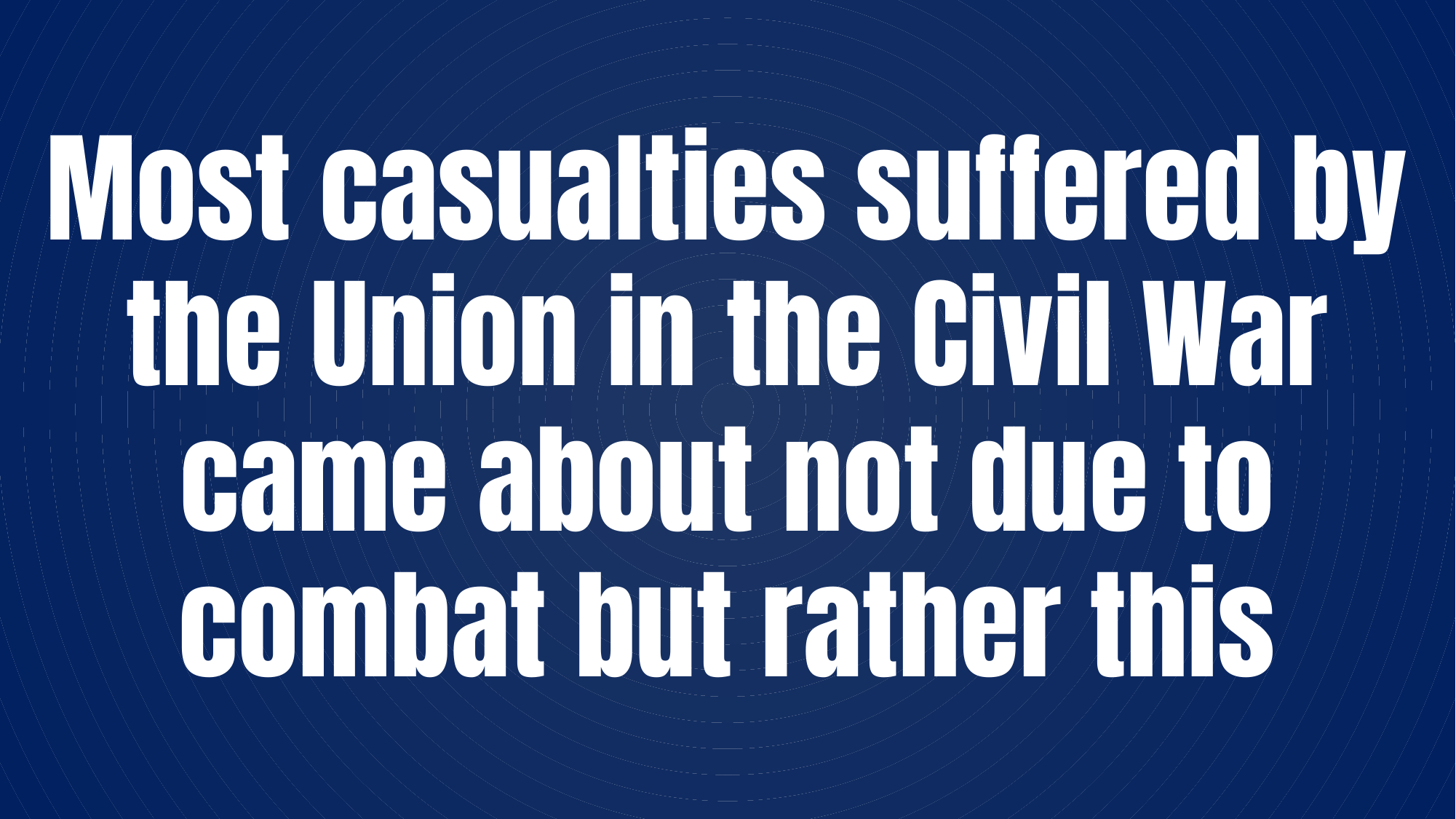

Most casualties suffered by the Union in the Civil War came about not due to combat but rather this